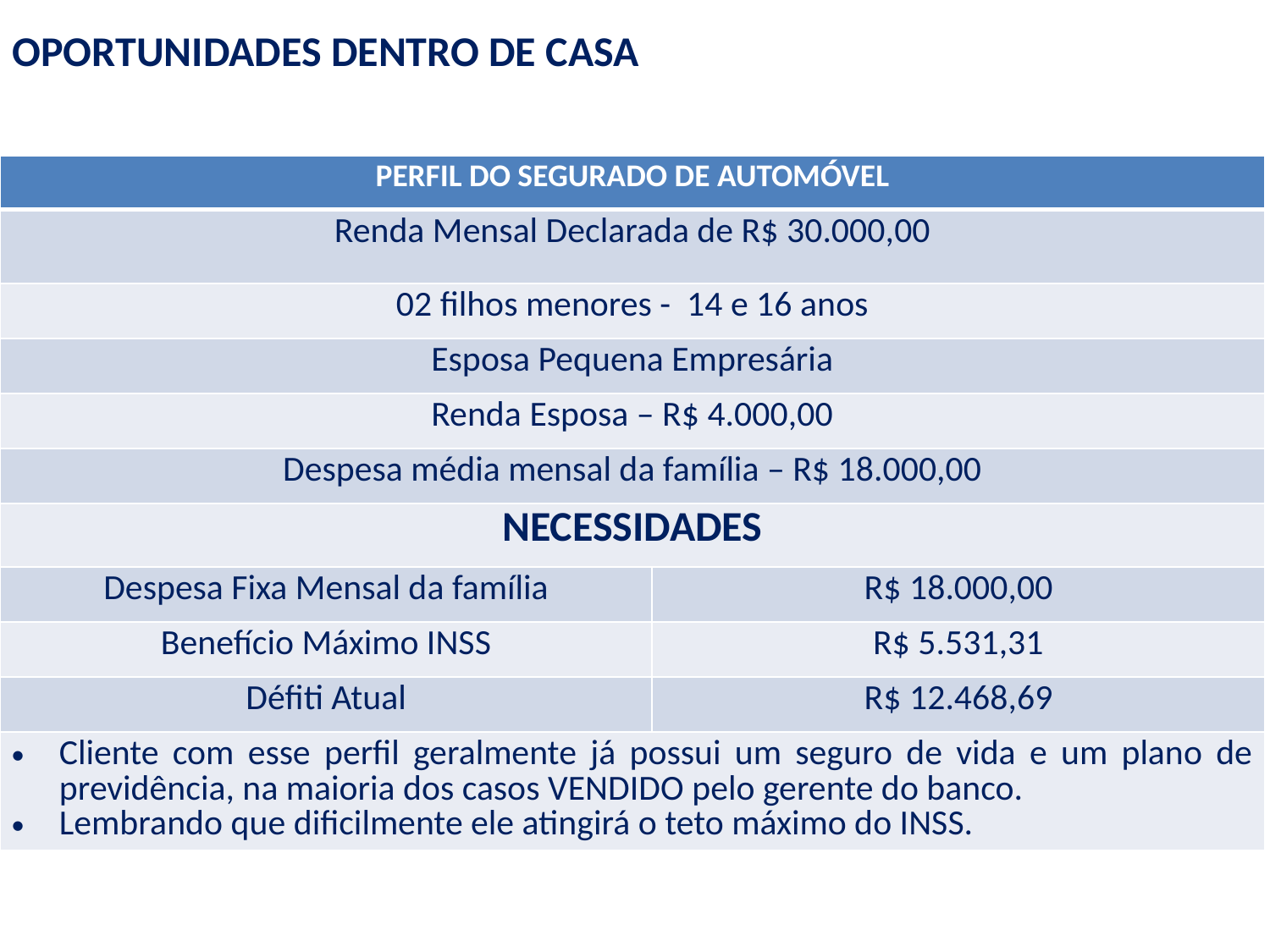

OPORTUNIDADES DENTRO DE CASA
| PERFIL DO SEGURADO DE AUTOMÓVEL |  |
| --- | --- |
| Renda Mensal Declarada de R$ 30.000,00 |  |
| 02 filhos menores - 14 e 16 anos |  |
| Esposa Pequena Empresária |  |
| Renda Esposa – R$ 4.000,00 |  |
| Despesa média mensal da família – R$ 18.000,00 |  |
| NECESSIDADES |  |
| Despesa Fixa Mensal da família | R$ 18.000,00 |
| Benefício Máximo INSS | R$ 5.531,31 |
| Défiti Atual | R$ 12.468,69 |
| Cliente com esse perfil geralmente já possui um seguro de vida e um plano de previdência, na maioria dos casos VENDIDO pelo gerente do banco. Lembrando que dificilmente ele atingirá o teto máximo do INSS. |  |